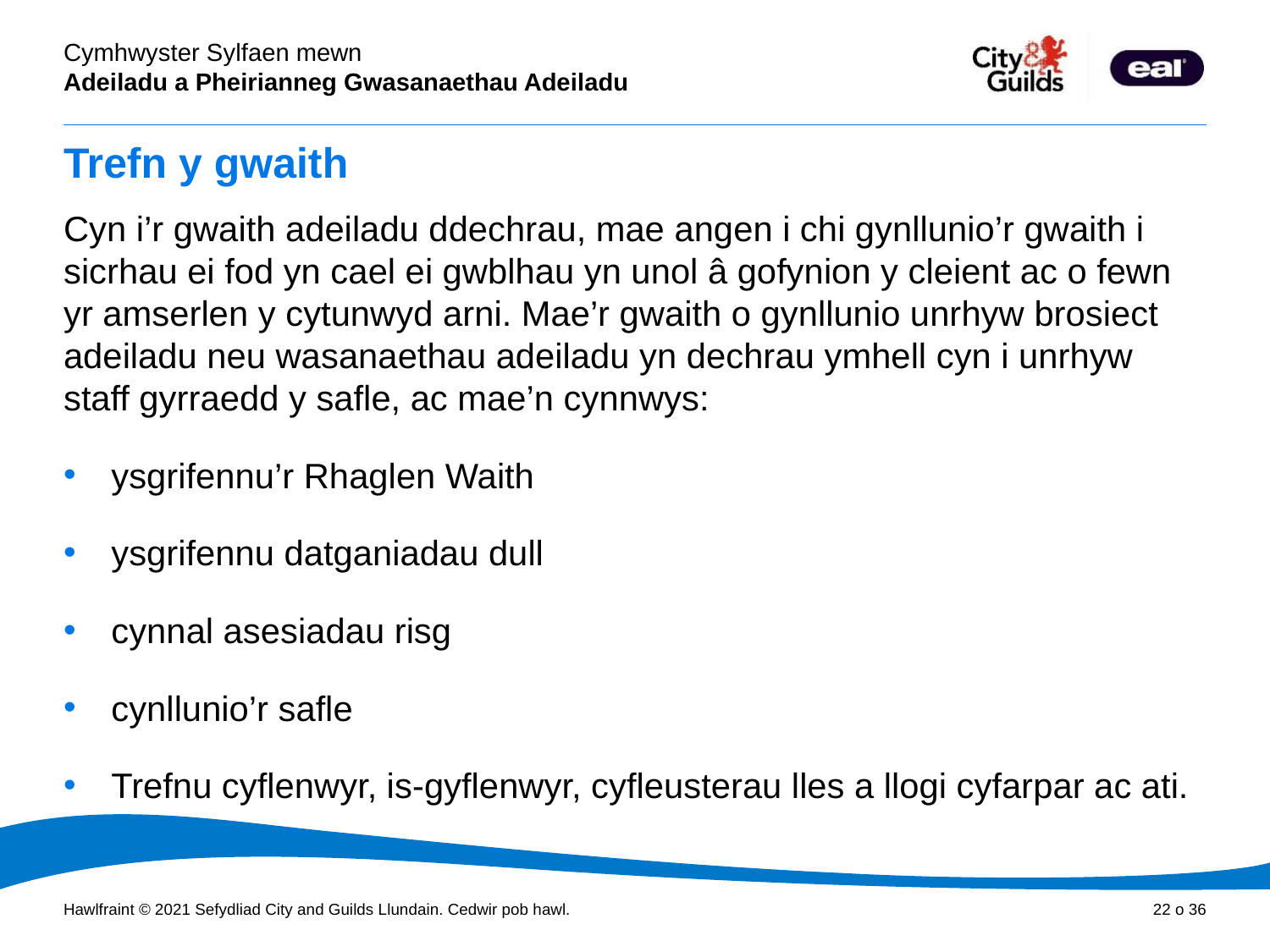

# Trefn y gwaith
Cyn i’r gwaith adeiladu ddechrau, mae angen i chi gynllunio’r gwaith i sicrhau ei fod yn cael ei gwblhau yn unol â gofynion y cleient ac o fewn yr amserlen y cytunwyd arni. Mae’r gwaith o gynllunio unrhyw brosiect adeiladu neu wasanaethau adeiladu yn dechrau ymhell cyn i unrhyw staff gyrraedd y safle, ac mae’n cynnwys:
ysgrifennu’r Rhaglen Waith
ysgrifennu datganiadau dull
cynnal asesiadau risg
cynllunio’r safle
Trefnu cyflenwyr, is-gyflenwyr, cyfleusterau lles a llogi cyfarpar ac ati.